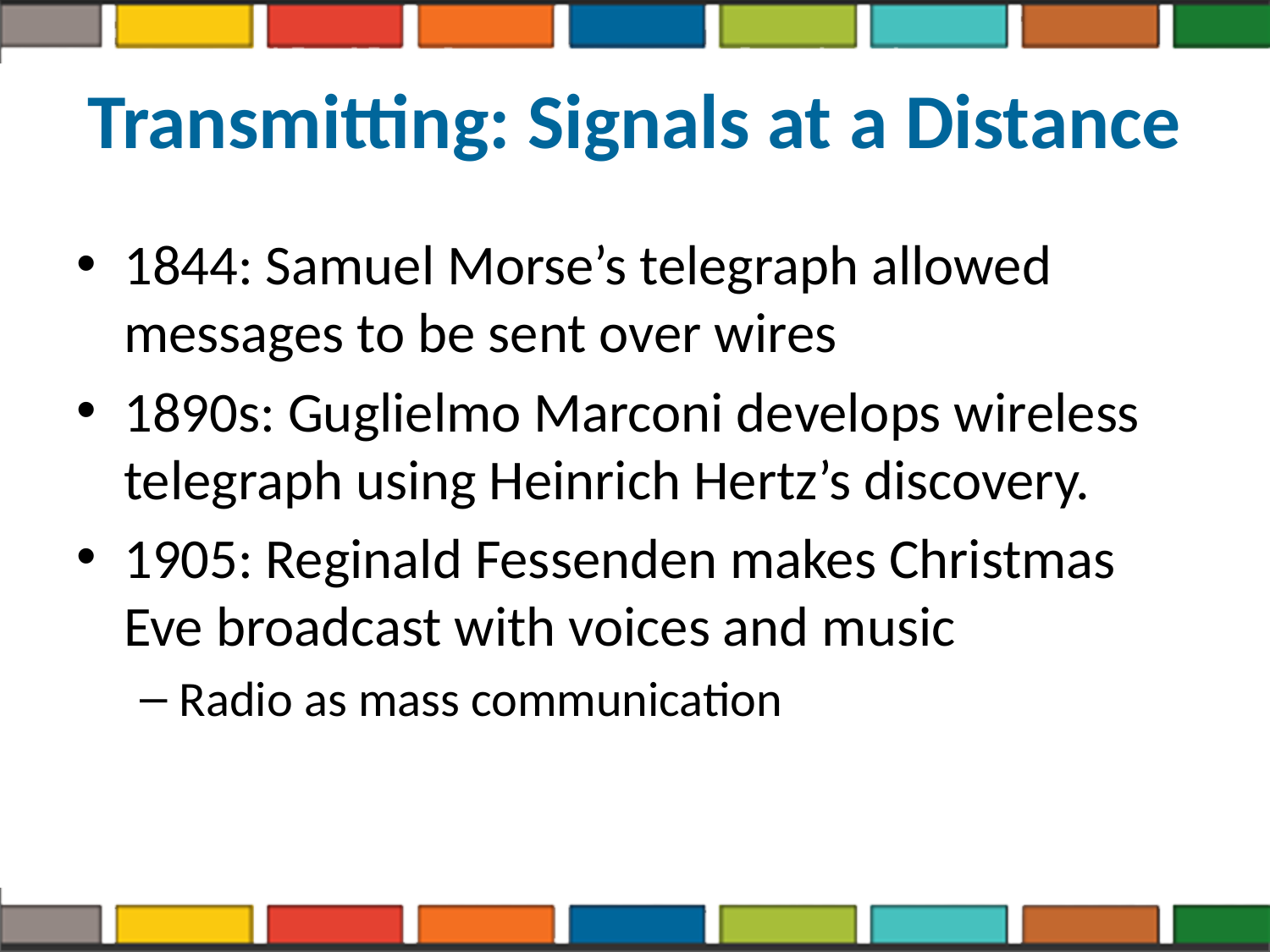

# Transmitting: Signals at a Distance
1844: Samuel Morse’s telegraph allowed messages to be sent over wires
1890s: Guglielmo Marconi develops wireless telegraph using Heinrich Hertz’s discovery.
1905: Reginald Fessenden makes Christmas Eve broadcast with voices and music
Radio as mass communication